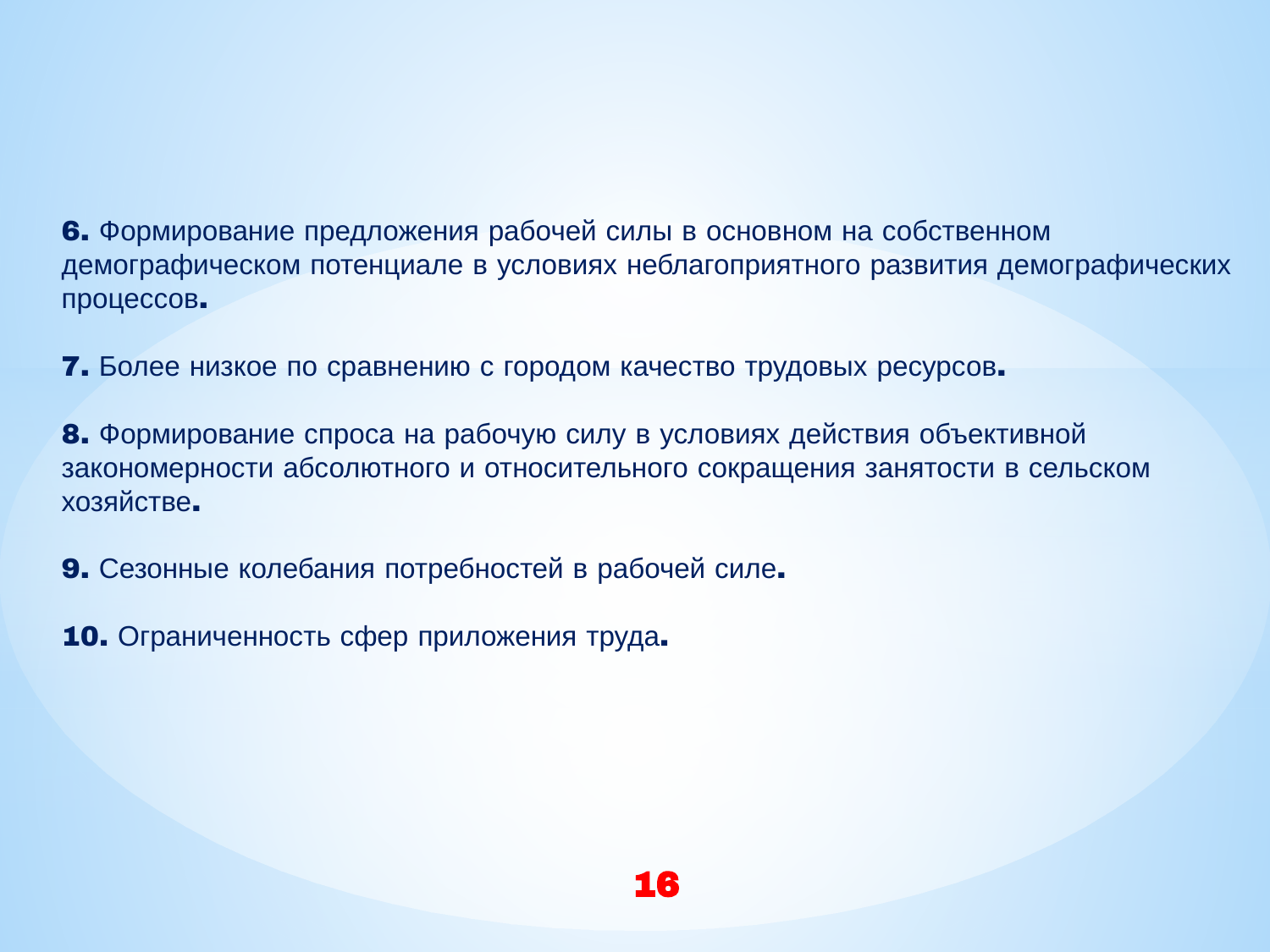

# 6. Формирование предложения рабочей силы в основном на собственном демографическом потенциале в условиях неблагоприятного развития демографических процессов. 7. Более низкое по сравнению с городом качество трудовых ресурсов. 8. Формирование спроса на рабочую силу в условиях действия объективной закономерности абсолютного и относительного сокращения занятости в сельском хозяйстве. 9. Сезонные колебания потребностей в рабочей силе. 10. Ограниченность сфер приложения труда.

16